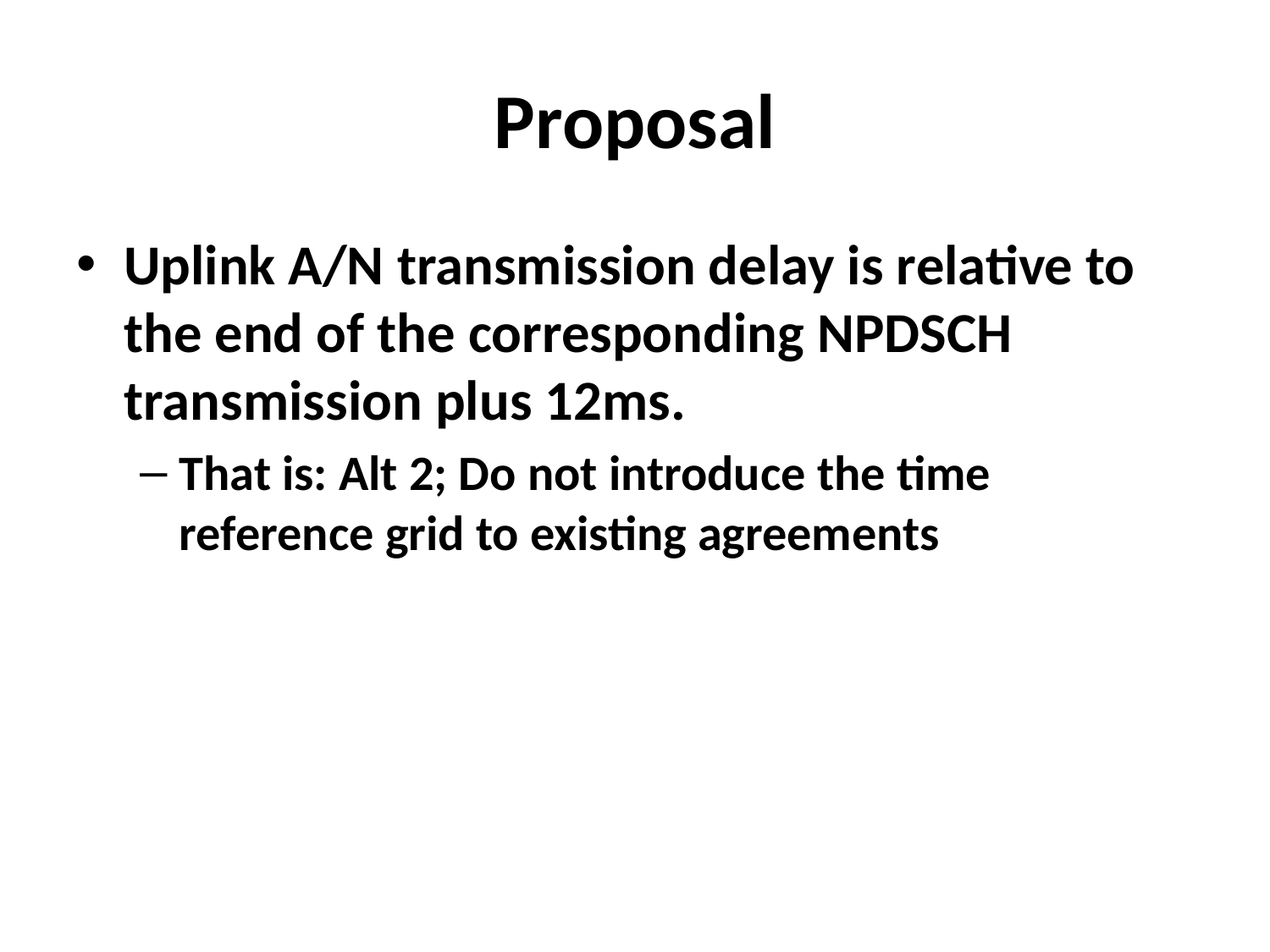

# Proposal
Uplink A/N transmission delay is relative to the end of the corresponding NPDSCH transmission plus 12ms.
That is: Alt 2; Do not introduce the time reference grid to existing agreements